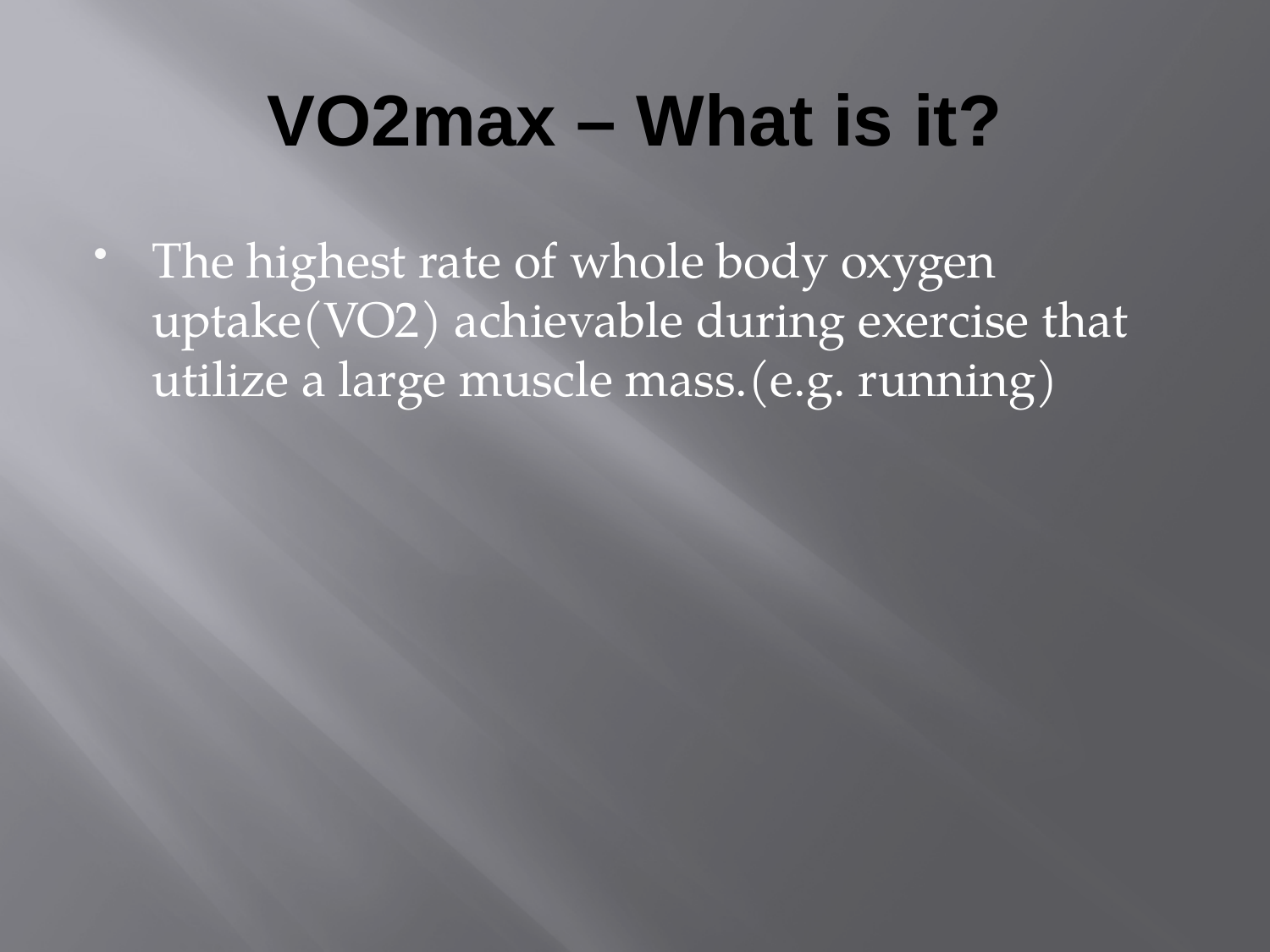

# VO2max – What is it?
The highest rate of whole body oxygen uptake(VO2) achievable during exercise that utilize a large muscle mass.(e.g. running)